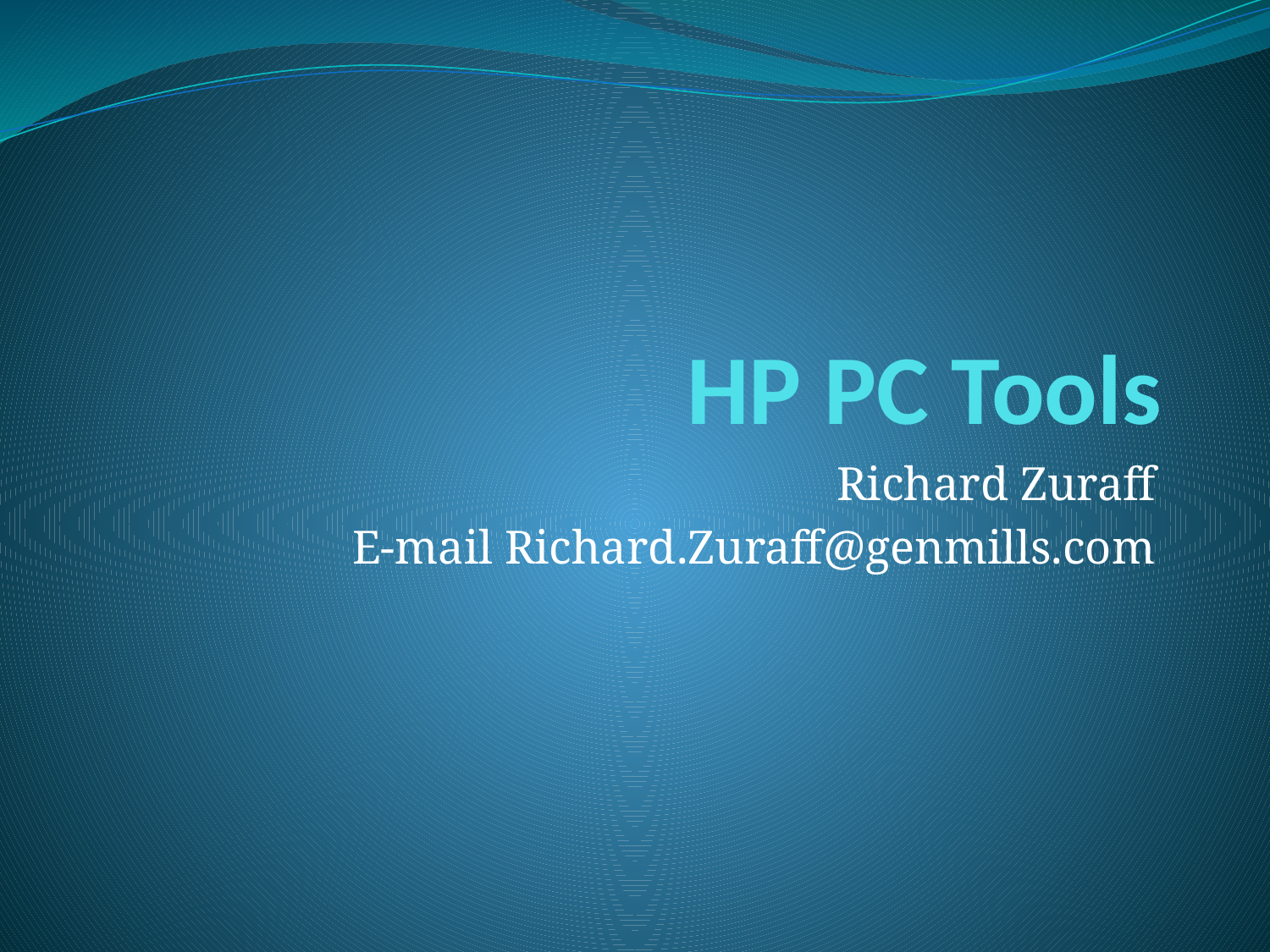

# HP PC Tools
Richard Zuraff
E-mail Richard.Zuraff@genmills.com